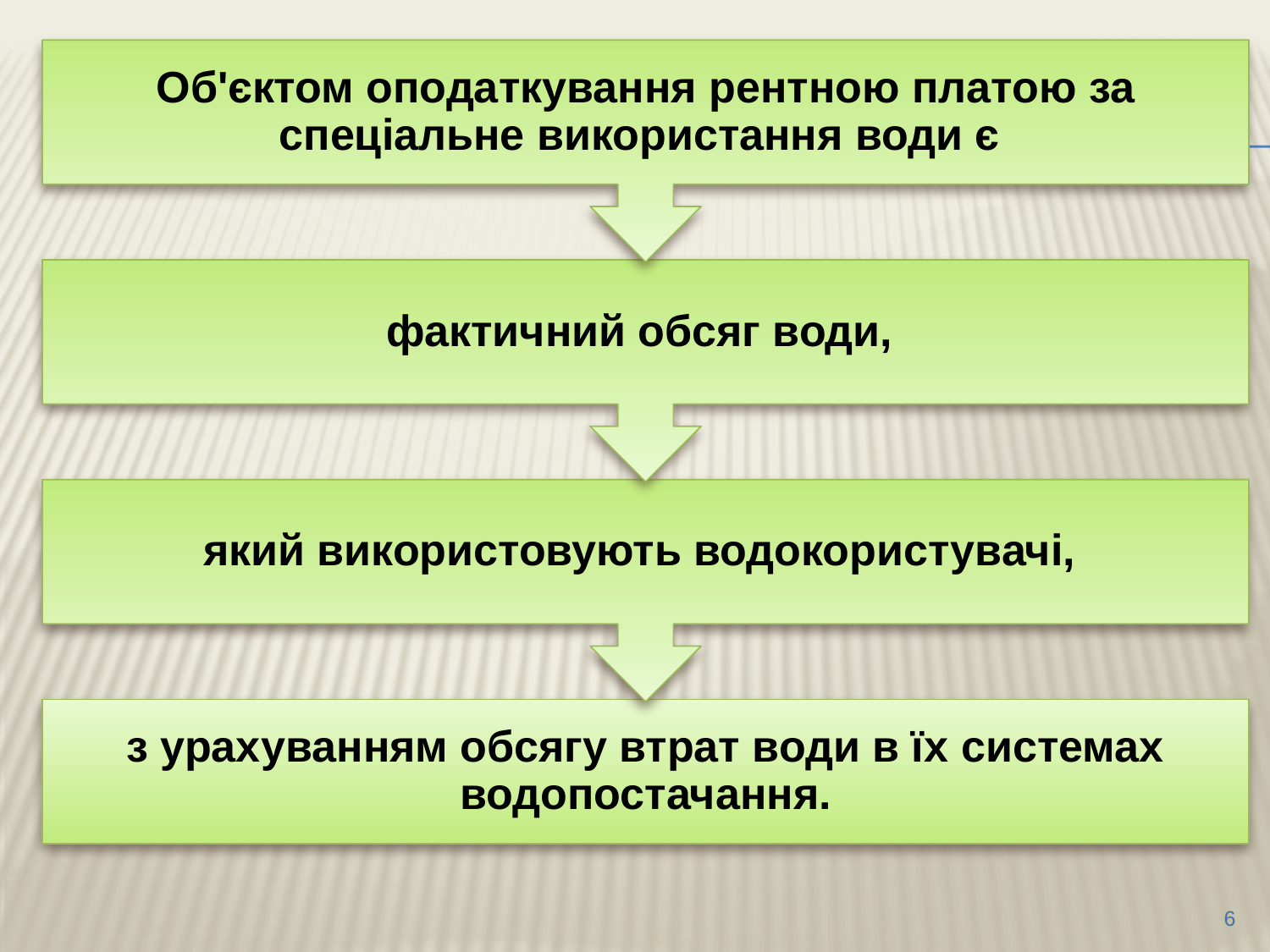

з урахуванням обсягу втрат води в їх системах водопостачання.
який використовують водокористувачі,
фактичний обсяг води,
Об'єктом оподаткування рентною платою за спеціальне використання води є
6